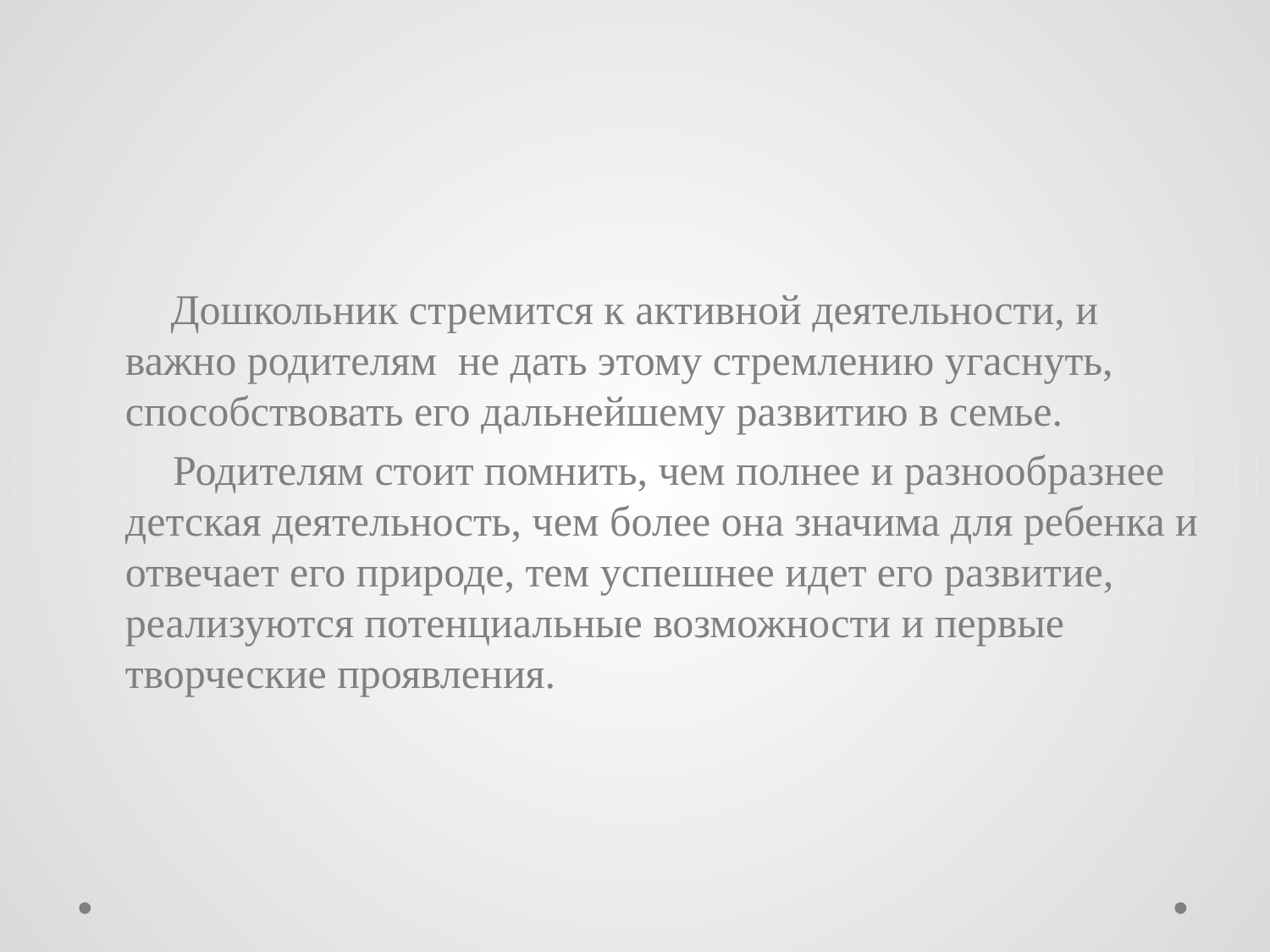

Дошкольник стремится к активной деятельности, и важно родителям  не дать этому стремлению угаснуть, способствовать его дальнейшему развитию в семье.
         Родителям стоит помнить, чем полнее и разнообразнее детская деятельность, чем более она значима для ребенка и отвечает его природе, тем успешнее идет его развитие, реализуются потенциальные возможности и первые творческие проявления.